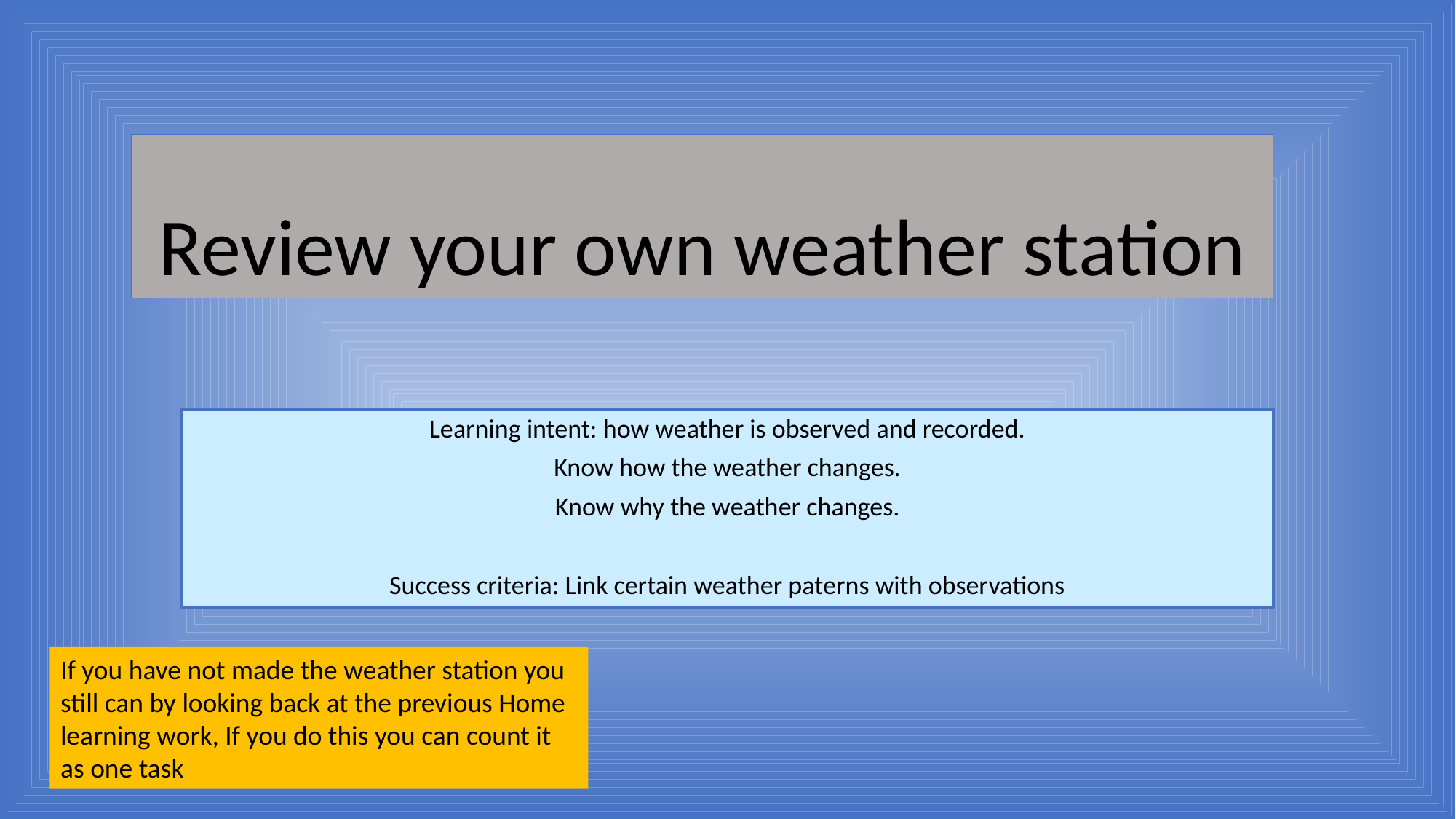

# Review your own weather station
Learning intent: how weather is observed and recorded.
Know how the weather changes.
Know why the weather changes.

Success criteria: Link certain weather paterns with observations
If you have not made the weather station you still can by looking back at the previous Home learning work, If you do this you can count it as one task